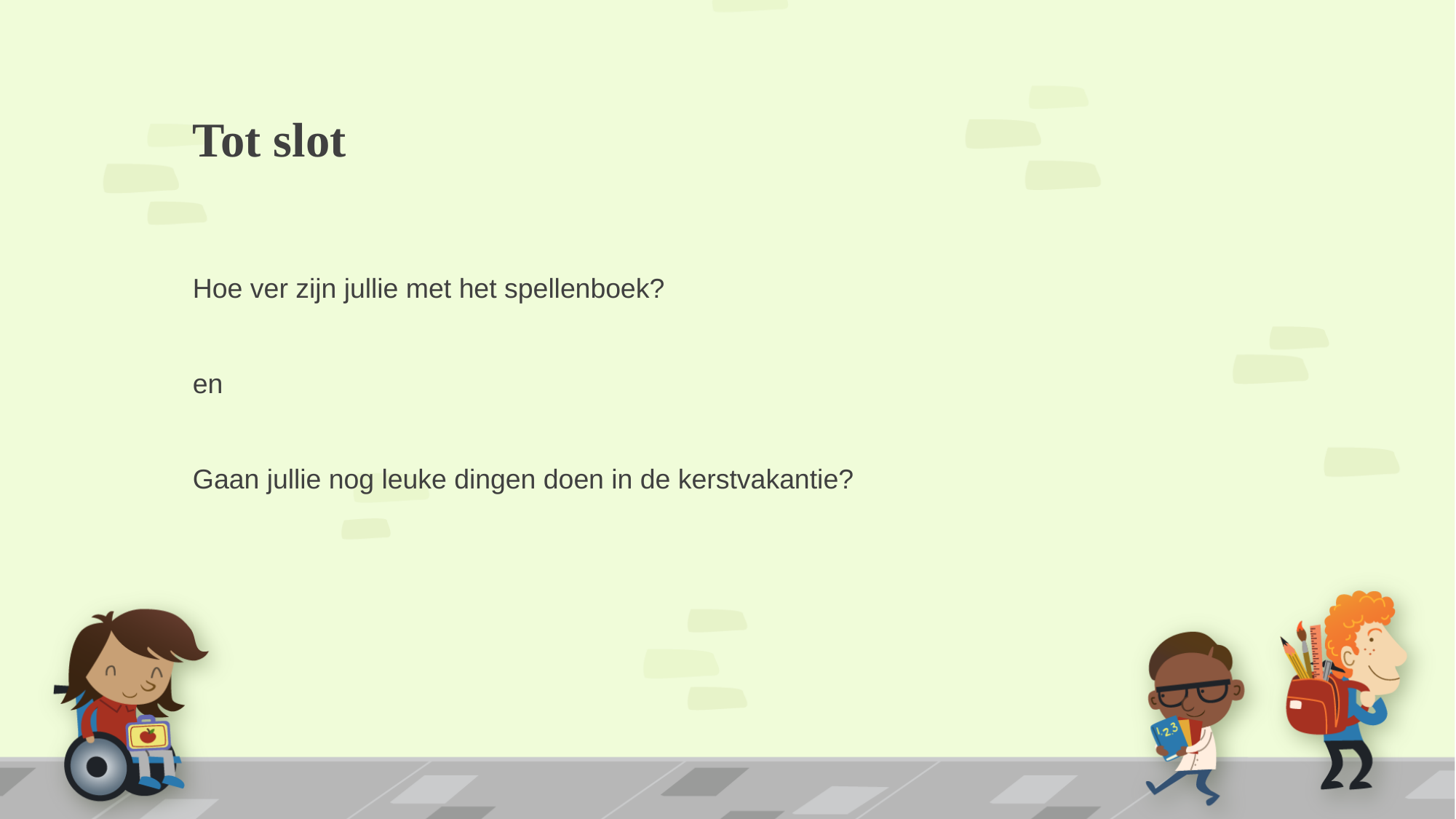

# Tot slot

Hoe ver zijn jullie met het spellenboek?

en

Gaan jullie nog leuke dingen doen in de kerstvakantie?